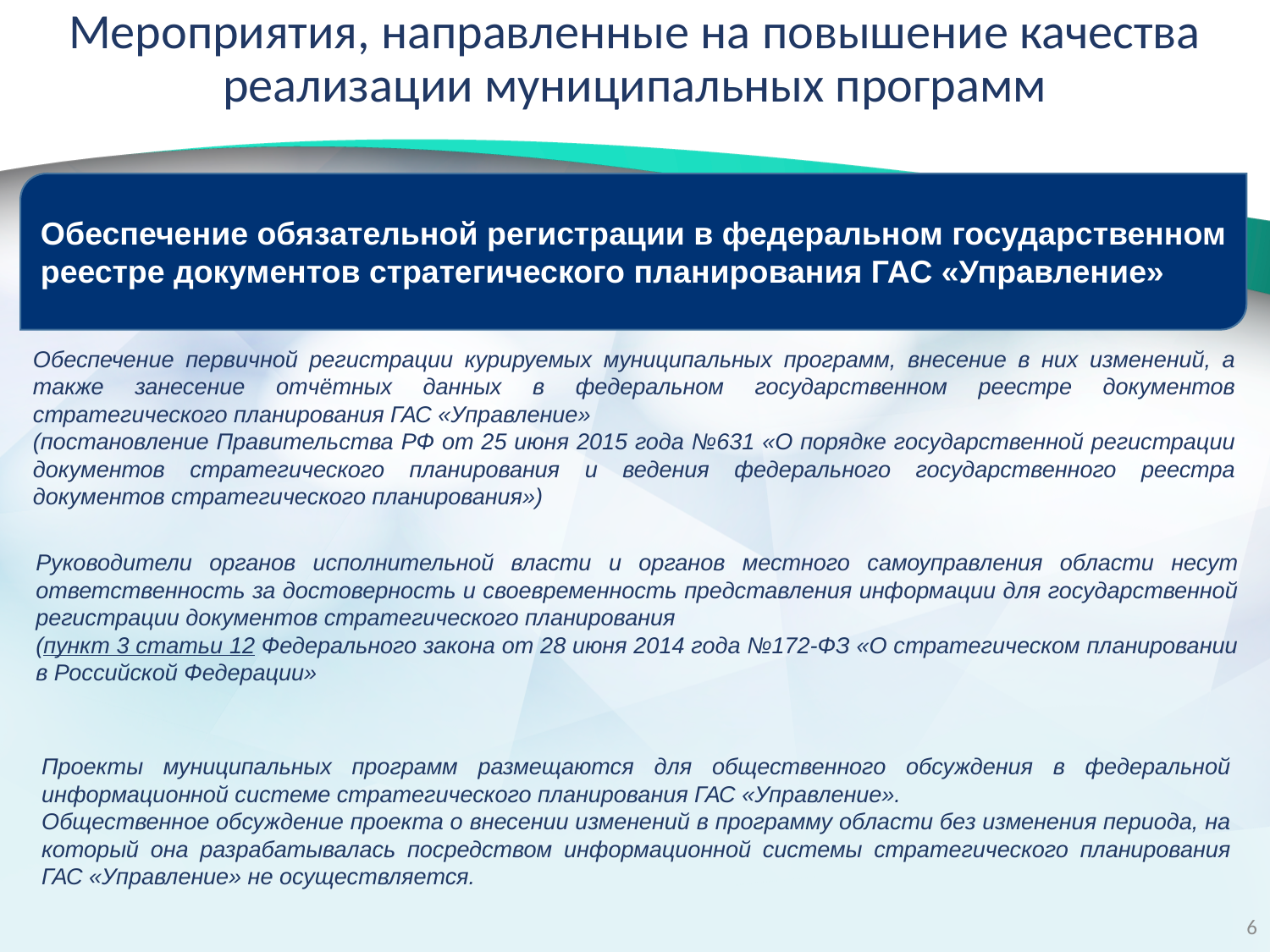

Мероприятия, направленные на повышение качества реализации муниципальных программ
Обеспечение обязательной регистрации в федеральном государственном реестре документов стратегического планирования ГАС «Управление»
Обеспечение первичной регистрации курируемых муниципальных программ, внесение в них изменений, а также занесение отчётных данных в федеральном государственном реестре документов стратегического планирования ГАС «Управление»
(постановление Правительства РФ от 25 июня 2015 года №631 «О порядке государственной регистрации документов стратегического планирования и ведения федерального государственного реестра документов стратегического планирования»)
Руководители органов исполнительной власти и органов местного самоуправления области несут ответственность за достоверность и своевременность представления информации для государственной регистрации документов стратегического планирования
(пункт 3 статьи 12 Федерального закона от 28 июня 2014 года №172-ФЗ «О стратегическом планировании в Российской Федерации»
Проекты муниципальных программ размещаются для общественного обсуждения в федеральной информационной системе стратегического планирования ГАС «Управление».
Общественное обсуждение проекта о внесении изменений в программу области без изменения периода, на который она разрабатывалась посредством информационной системы стратегического планирования ГАС «Управление» не осуществляется.

6